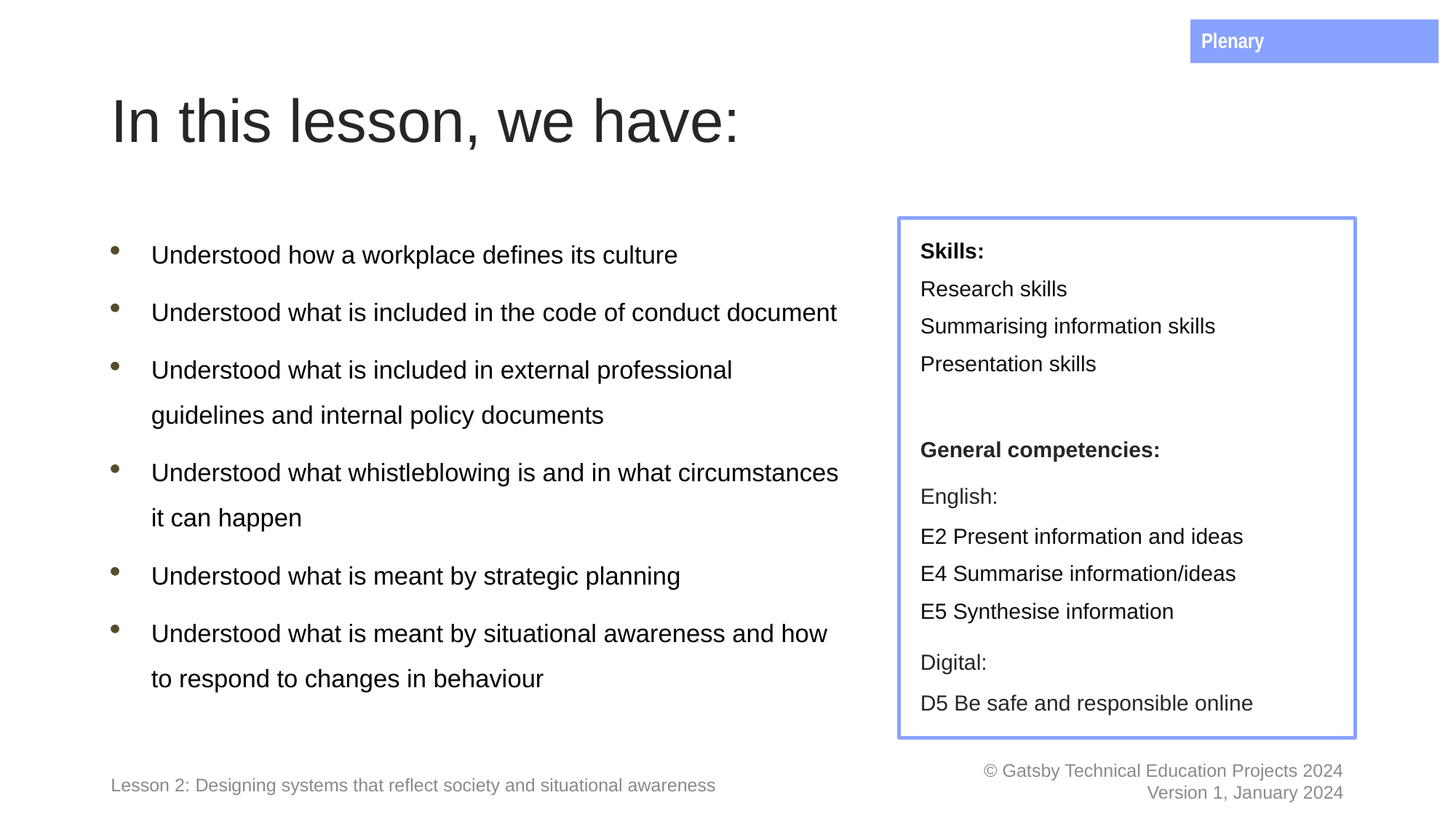

Plenary
# In this lesson, we have:
Understood how a workplace defines its culture
Understood what is included in the code of conduct document
Understood what is included in external professional guidelines and internal policy documents
Understood what whistleblowing is and in what circumstances it can happen
Understood what is meant by strategic planning
Understood what is meant by situational awareness and how to respond to changes in behaviour
Skills:
Research skills
Summarising information skills
Presentation skills

General competencies:
English:
E2 Present information and ideas
E4 Summarise information/ideas
E5 Synthesise information
Digital:
D5 Be safe and responsible online
Lesson 2: Designing systems that reflect society and situational awareness